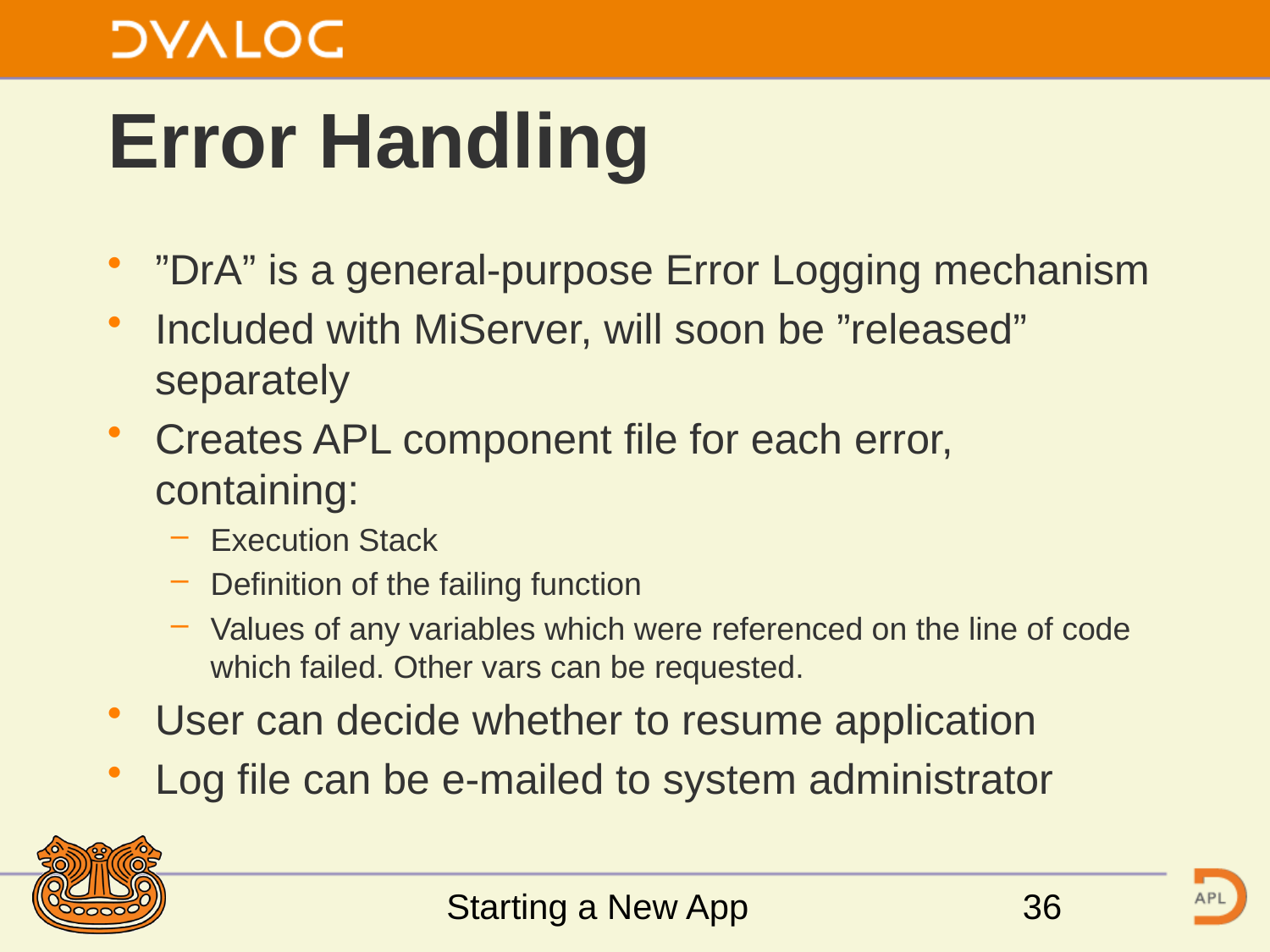

# Error Handling
”DrA” is a general-purpose Error Logging mechanism
Included with MiServer, will soon be ”released” separately
Creates APL component file for each error, containing:
Execution Stack
Definition of the failing function
Values of any variables which were referenced on the line of code which failed. Other vars can be requested.
User can decide whether to resume application
Log file can be e-mailed to system administrator

Starting a New App
36